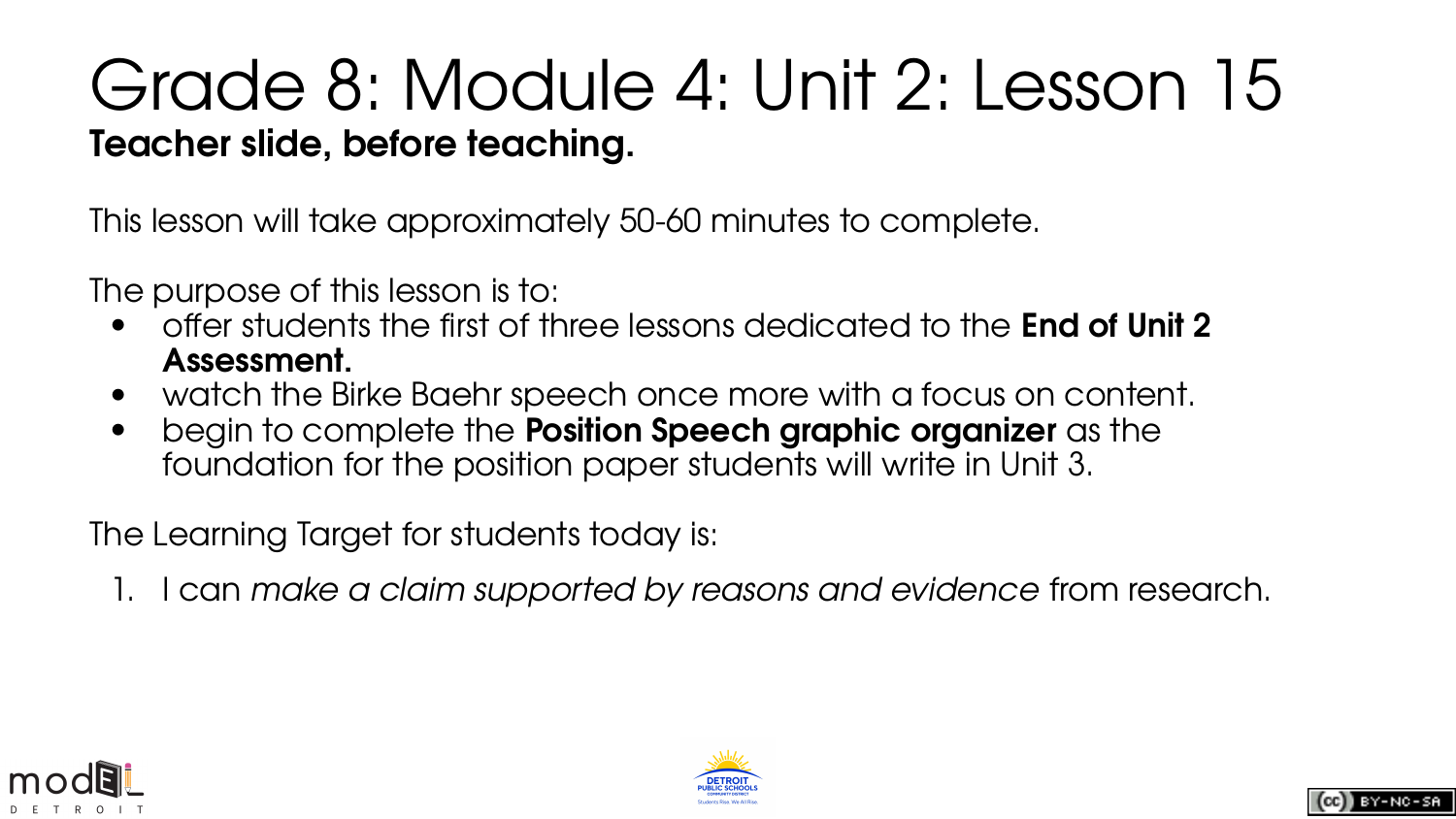

# Grade 8: Module 4: Unit 2: Lesson 15
Teacher slide, before teaching.

This lesson will take approximately 50-60 minutes to complete.

The purpose of this lesson is to:
offer students the first of three lessons dedicated to the End of Unit 2 Assessment.
watch the Birke Baehr speech once more with a focus on content.
begin to complete the Position Speech graphic organizer as the foundation for the position paper students will write in Unit 3.

The Learning Target for students today is:
I can make a claim supported by reasons and evidence from research.